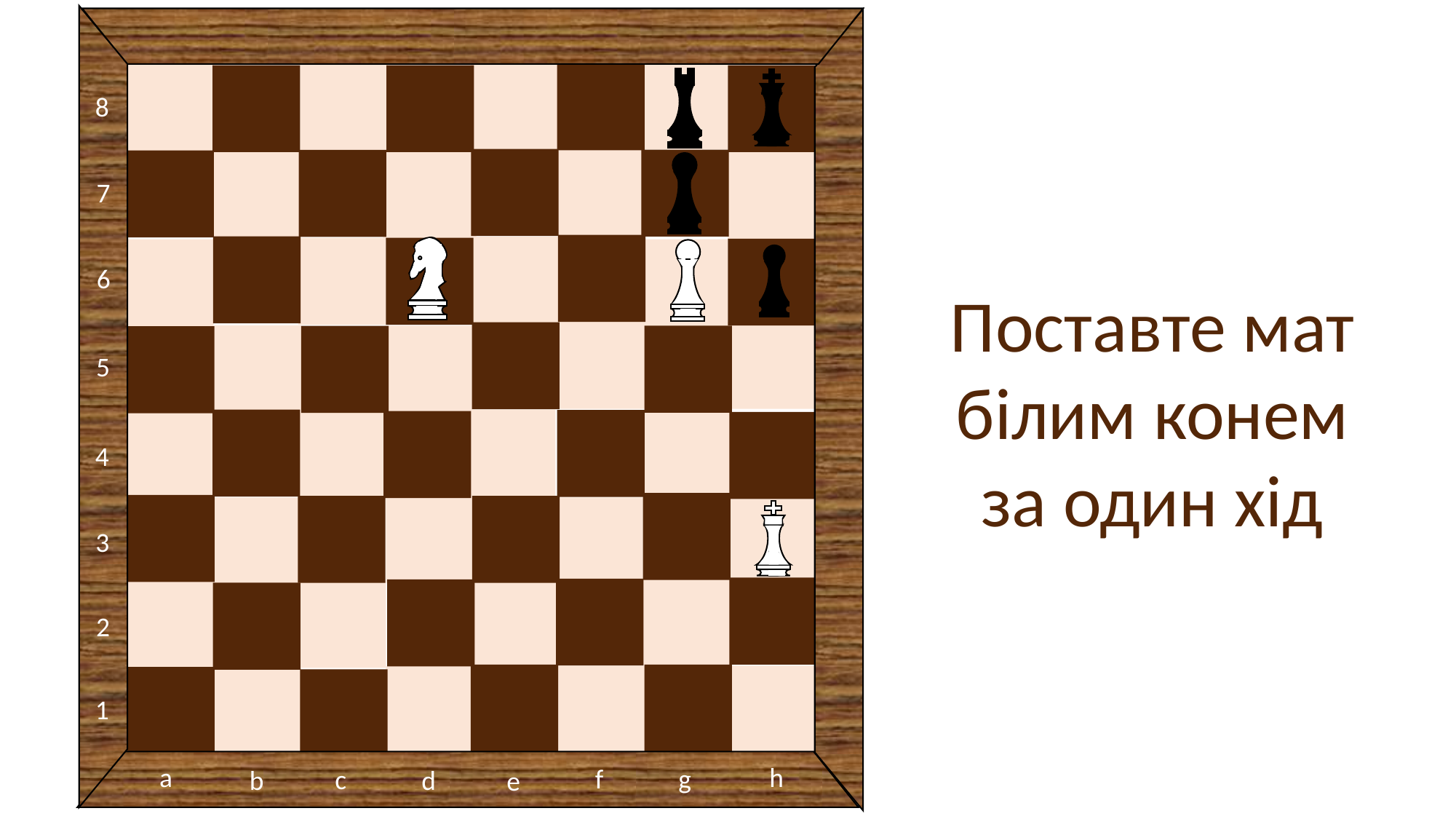

8

7

6
Поставте мат білим конем за один хід
5
4

3
2
1
a
h
f
g
c
d
b
e